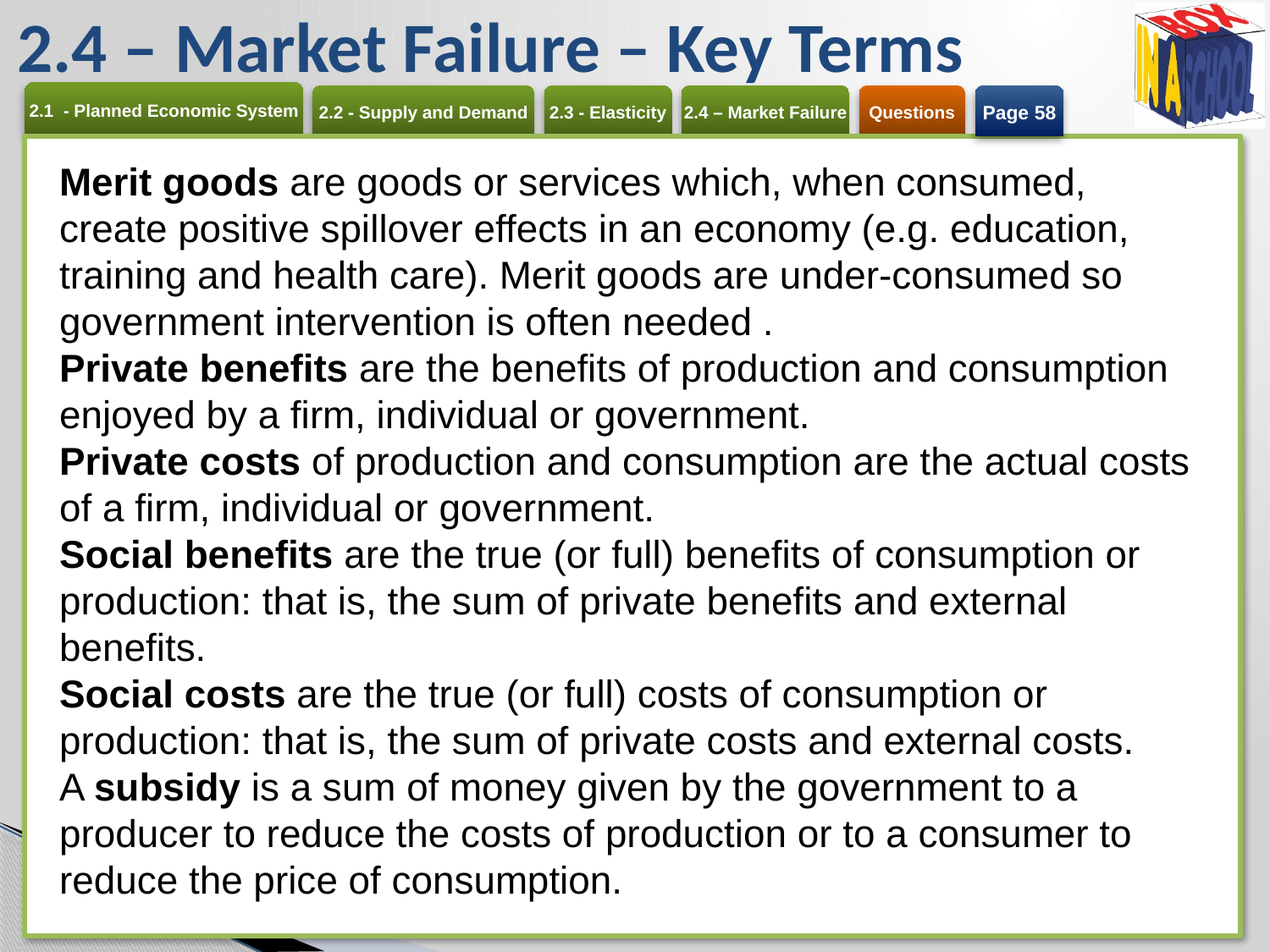

# 2.4 – Market Failure – Key Terms
Page 58
Merit goods are goods or services which, when consumed, create positive spillover effects in an economy (e.g. education, training and health care). Merit goods are under-consumed so government intervention is often needed .
Private benefits are the benefits of production and consumption enjoyed by a firm, individual or government.
Private costs of production and consumption are the actual costs of a firm, individual or government.
Social benefits are the true (or full) benefits of consumption or production: that is, the sum of private benefits and external benefits.
Social costs are the true (or full) costs of consumption or production: that is, the sum of private costs and external costs.
A subsidy is a sum of money given by the government to a producer to reduce the costs of production or to a consumer to reduce the price of consumption.